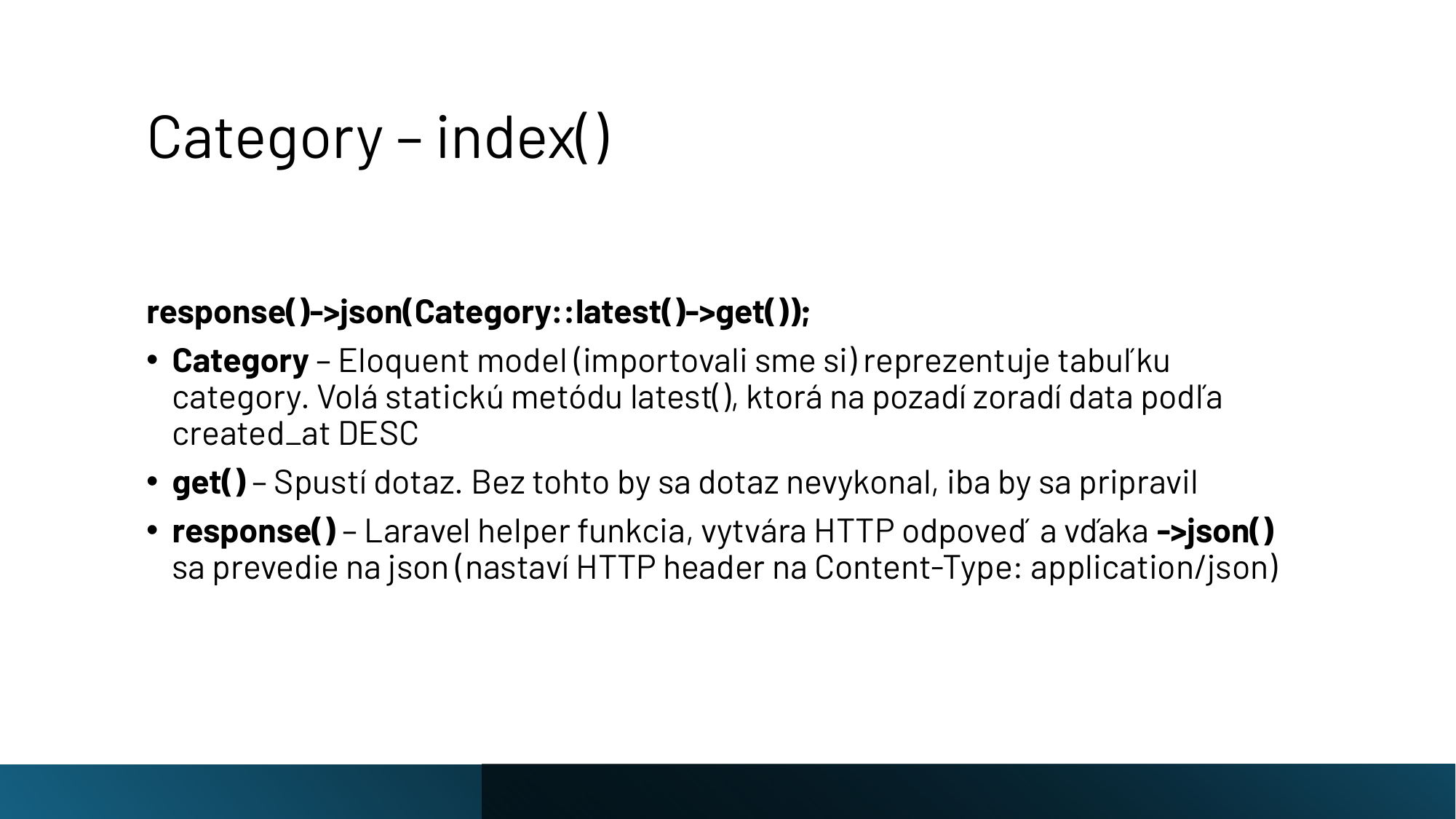

# Category – index()
response()->json(Category::latest()->get());
Category – Eloquent model (importovali sme si) reprezentuje tabuľku category. Volá statickú metódu latest(), ktorá na pozadí zoradí data podľa created_at DESC
get() – Spustí dotaz. Bez tohto by sa dotaz nevykonal, iba by sa pripravil
response() – Laravel helper funkcia, vytvára HTTP odpoveď  a vďaka ->json() sa prevedie na json (nastaví HTTP header na Content-Type: application/json)